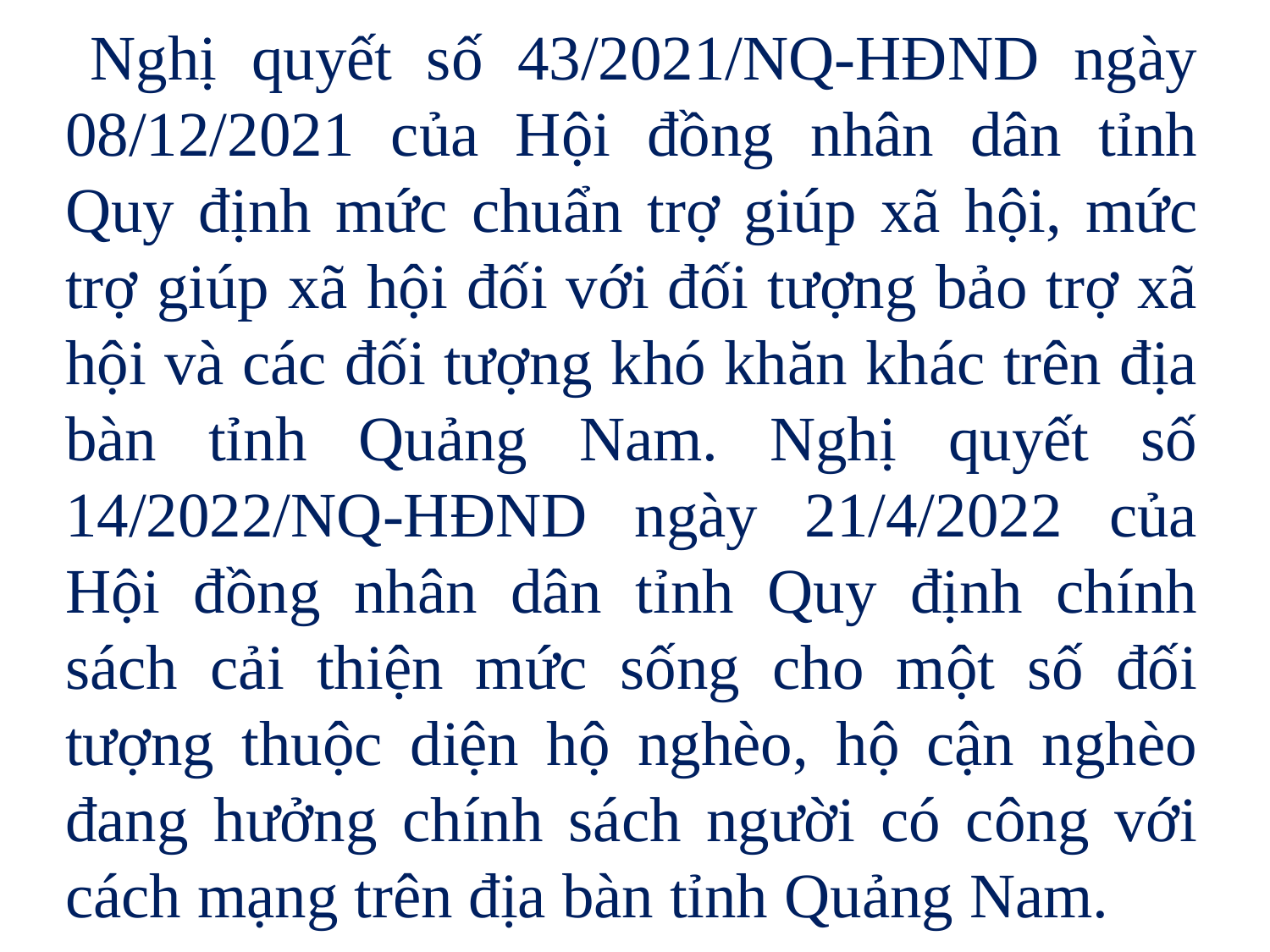

Nghị quyết số 43/2021/NQ-HĐND ngày 08/12/2021 của Hội đồng nhân dân tỉnh Quy định mức chuẩn trợ giúp xã hội, mức trợ giúp xã hội đối với đối tượng bảo trợ xã hội và các đối tượng khó khăn khác trên địa bàn tỉnh Quảng Nam. Nghị quyết số 14/2022/NQ-HĐND ngày 21/4/2022 của Hội đồng nhân dân tỉnh Quy định chính sách cải thiện mức sống cho một số đối tượng thuộc diện hộ nghèo, hộ cận nghèo đang hưởng chính sách người có công với cách mạng trên địa bàn tỉnh Quảng Nam.